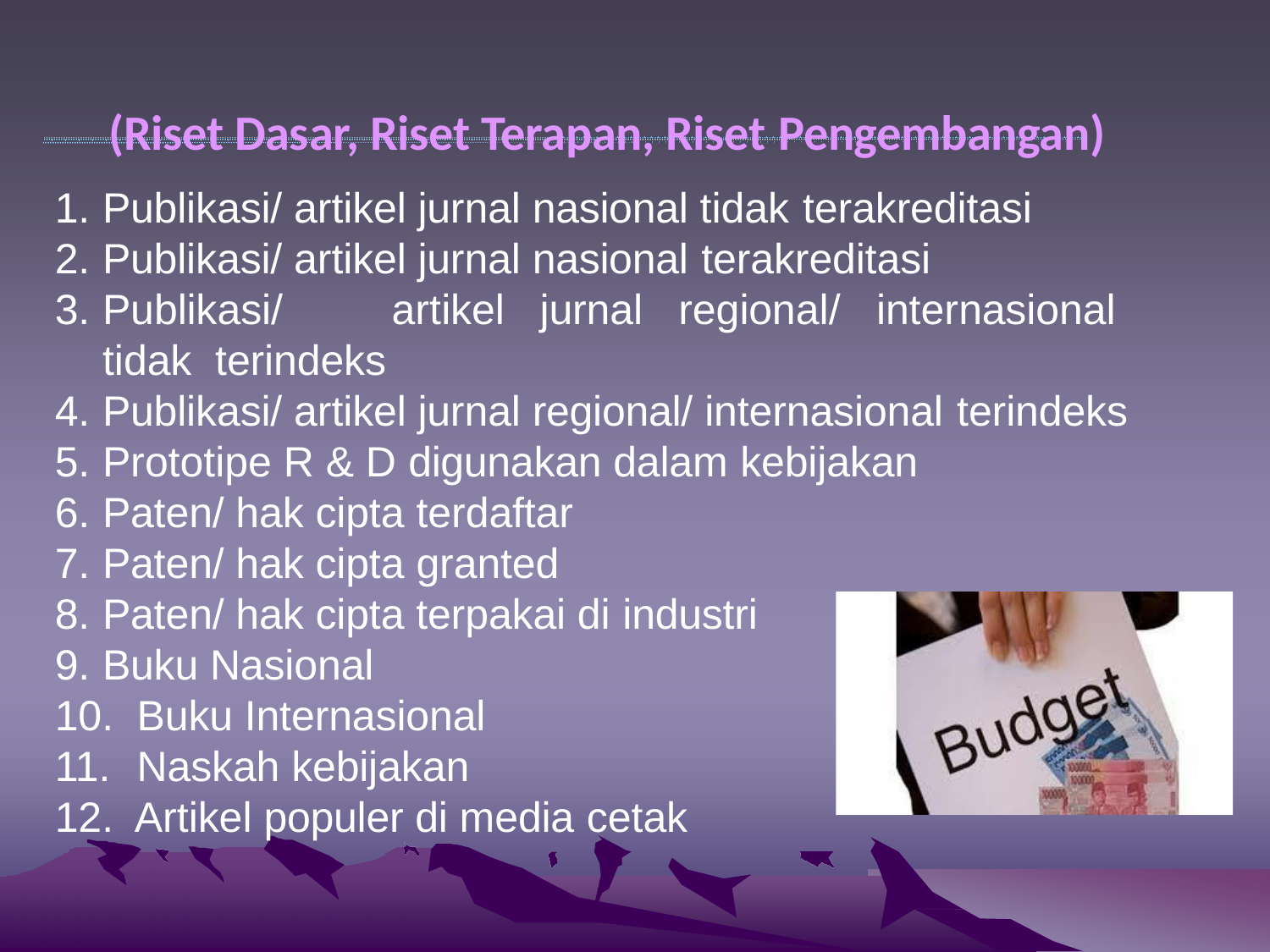

# Tambahan Biaya SBK
(Riset Dasar, Riset Terapan, Riset Pengembangan)
Publikasi/ artikel jurnal nasional tidak terakreditasi
Publikasi/ artikel jurnal nasional terakreditasi
Publikasi/	artikel	jurnal	regional/	internasional	tidak  terindeks
Publikasi/ artikel jurnal regional/ internasional terindeks
Prototipe R & D digunakan dalam kebijakan
Paten/ hak cipta terdaftar
Paten/ hak cipta granted
Paten/ hak cipta terpakai di industri
Buku Nasional
Buku Internasional
Naskah kebijakan
Artikel populer di media cetak